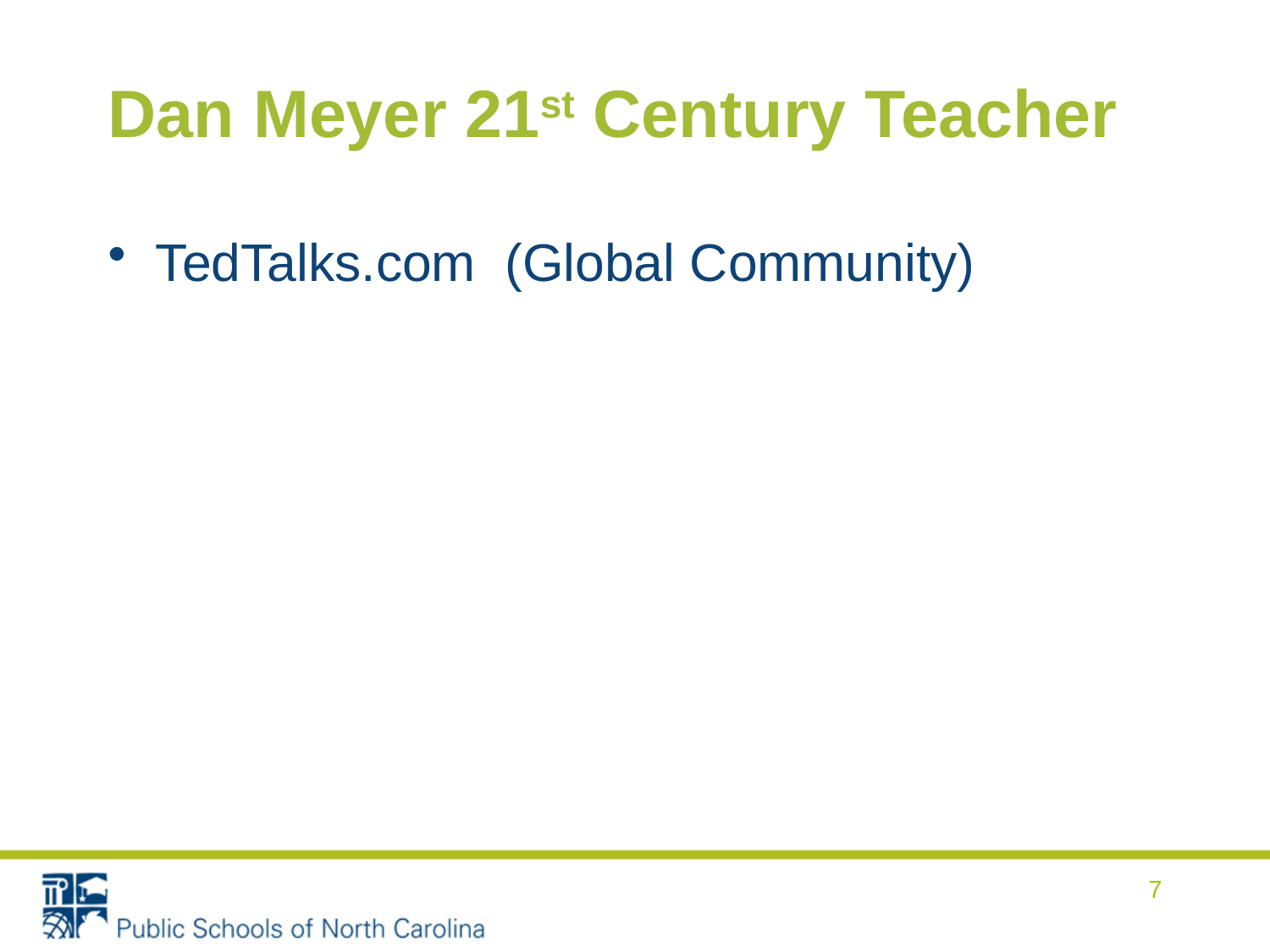

# Dan Meyer 21st Century Teacher
TedTalks.com  (Global Community)

7